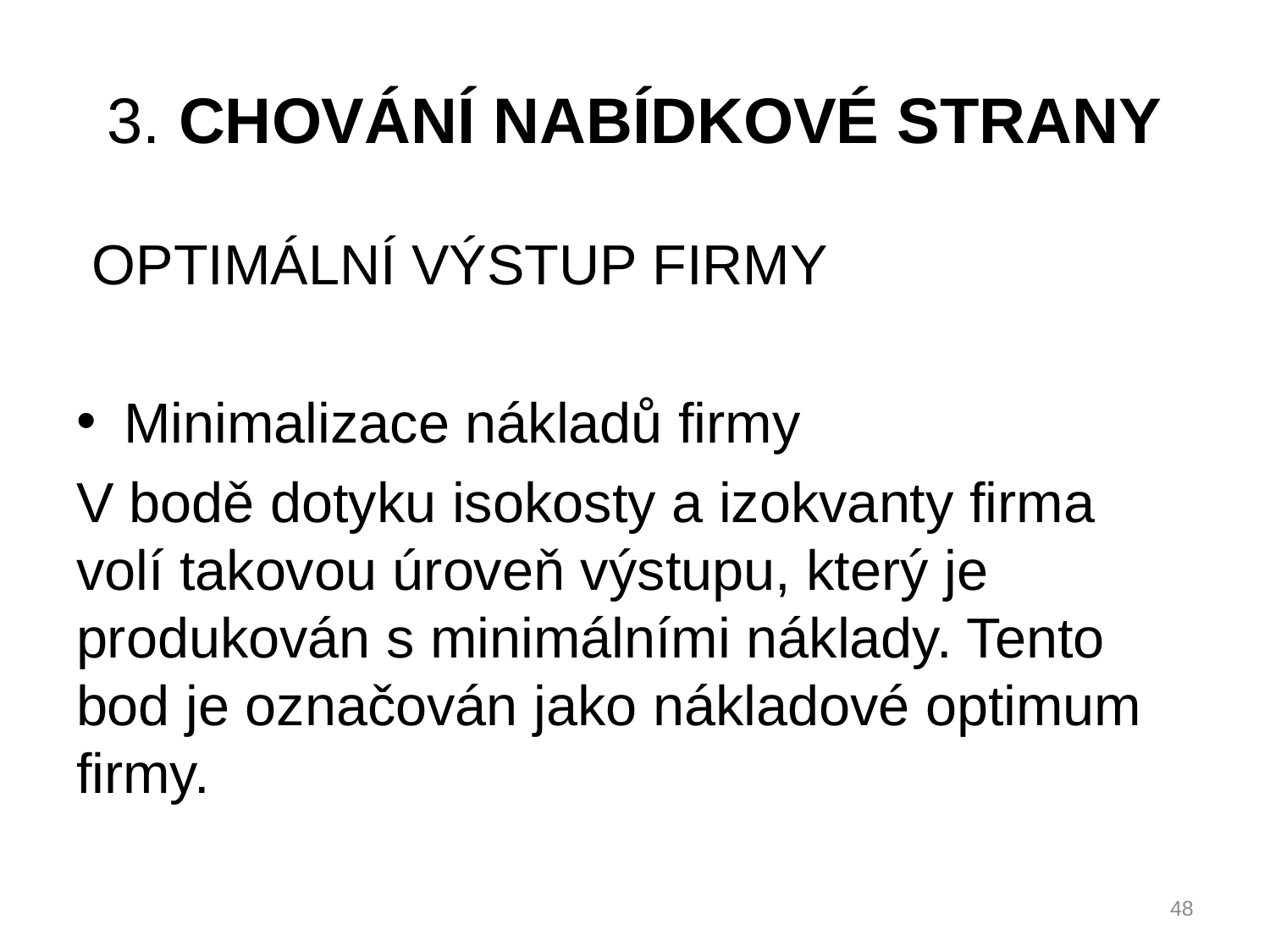

# 3. chování NABÍDKOVÉ strany
OPTIMÁLNÍ VÝSTUP FIRMY

Minimalizace nákladů firmy
V bodě dotyku isokosty a izokvanty firma volí takovou úroveň výstupu, který je produkován s minimálními náklady. Tento bod je označován jako nákladové optimum firmy.

48